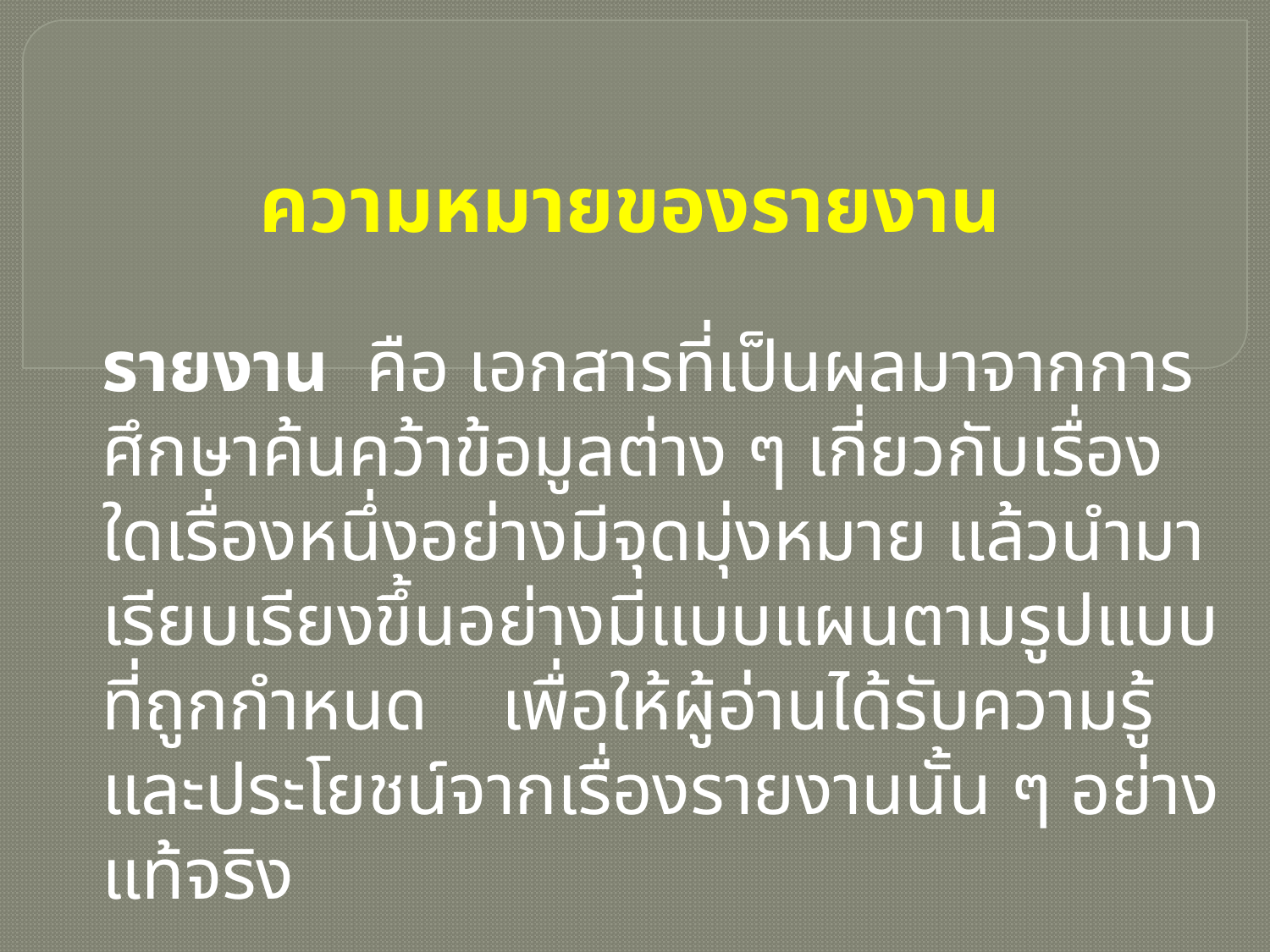

ความหมายของรายงาน
รายงาน  คือ เอกสารที่เป็นผลมาจากการศึกษาค้นคว้าข้อมูลต่าง ๆ เกี่ยวกับเรื่องใดเรื่องหนึ่งอย่างมีจุดมุ่งหมาย แล้วนำมาเรียบเรียงขึ้นอย่างมีแบบแผนตามรูปแบบที่ถูกกำหนด    เพื่อให้ผู้อ่านได้รับความรู้และประโยชน์จากเรื่องรายงานนั้น ๆ อย่างแท้จริง